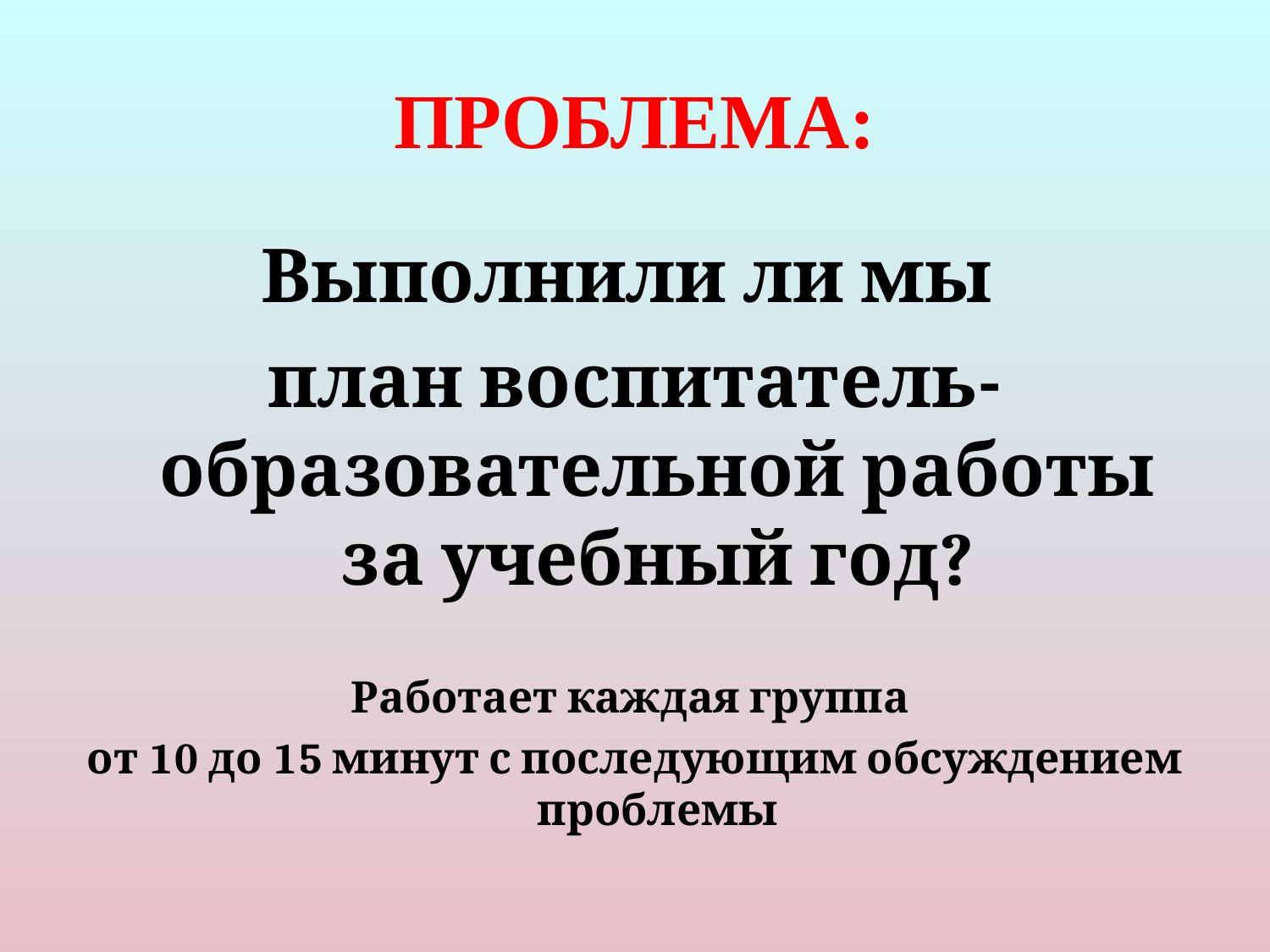

# ПРОБЛЕМА:
Выполнили ли мы
план воспитатель-образовательной работы за учебный год?

Работает каждая группа
от 10 до 15 минут с последующим обсуждением проблемы